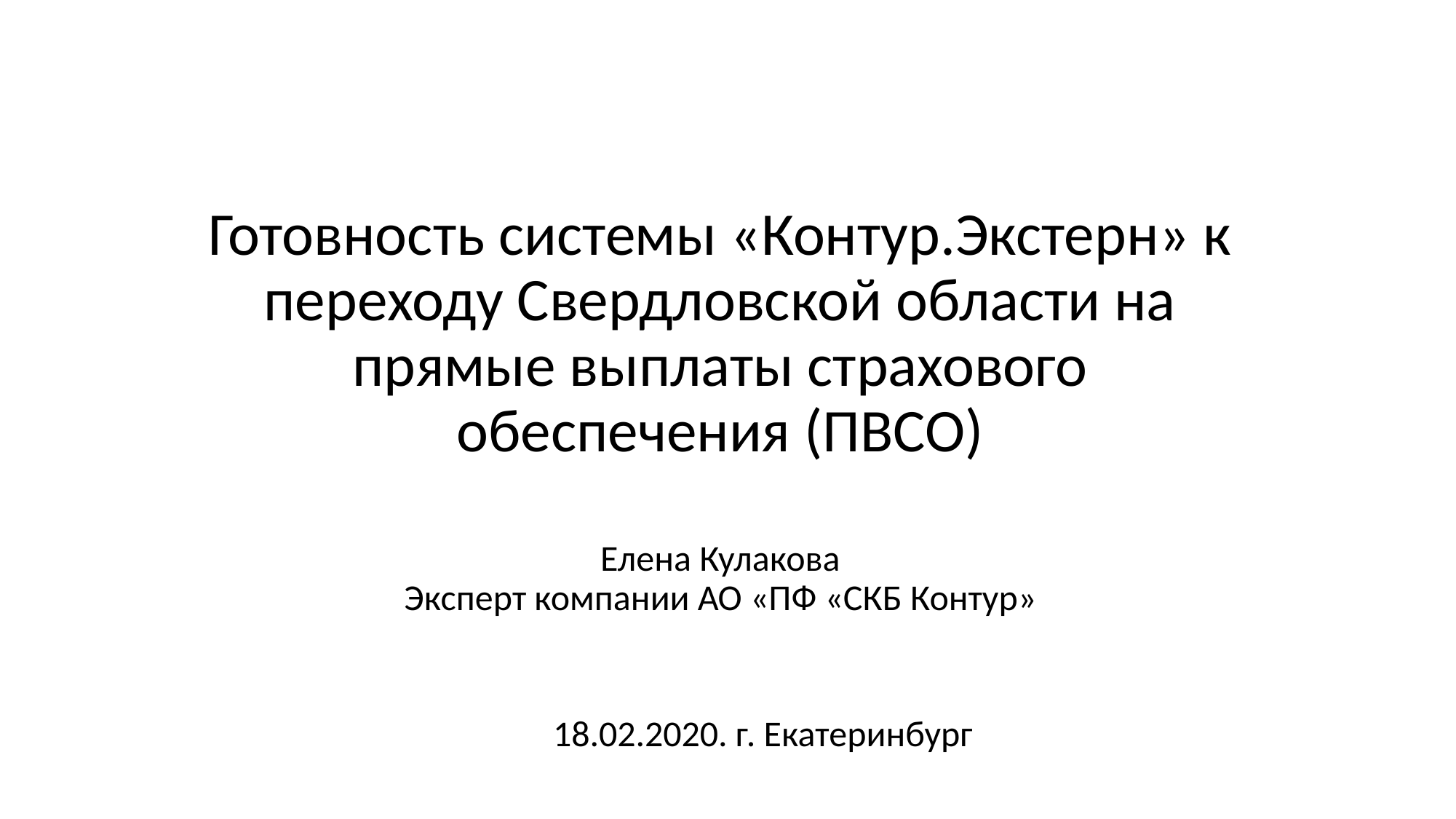

# Готовность системы «Контур.Экстерн» к переходу Свердловской области на прямые выплаты страхового обеспечения (ПВСО)
Елена Кулакова
Эксперт компании АО «ПФ «СКБ Контур»
18.02.2020. г. Екатеринбург